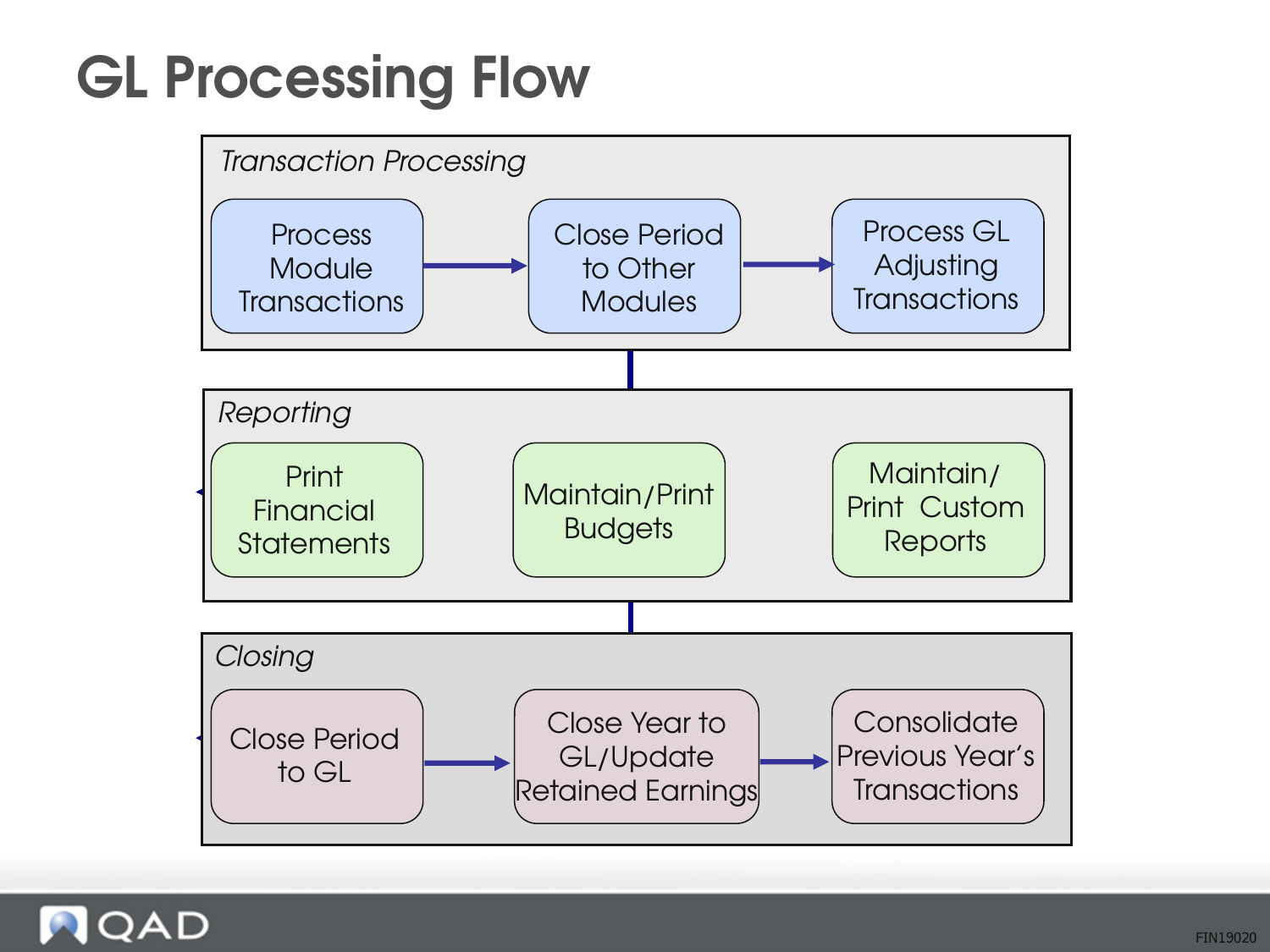

# GL Processing Flow

Transaction Processing

Process
Module
Transactions

Close Period to Other Modules

Process GL
Adjusting
Transactions

Reporting

Print
Financial Statements

Maintain/Print Budgets

Maintain/Print  Custom Reports
Closing

Close Period to GL

Close Year to GL/Update Retained Earnings

Consolidate Previous Year’s
Transactions

FIN19020